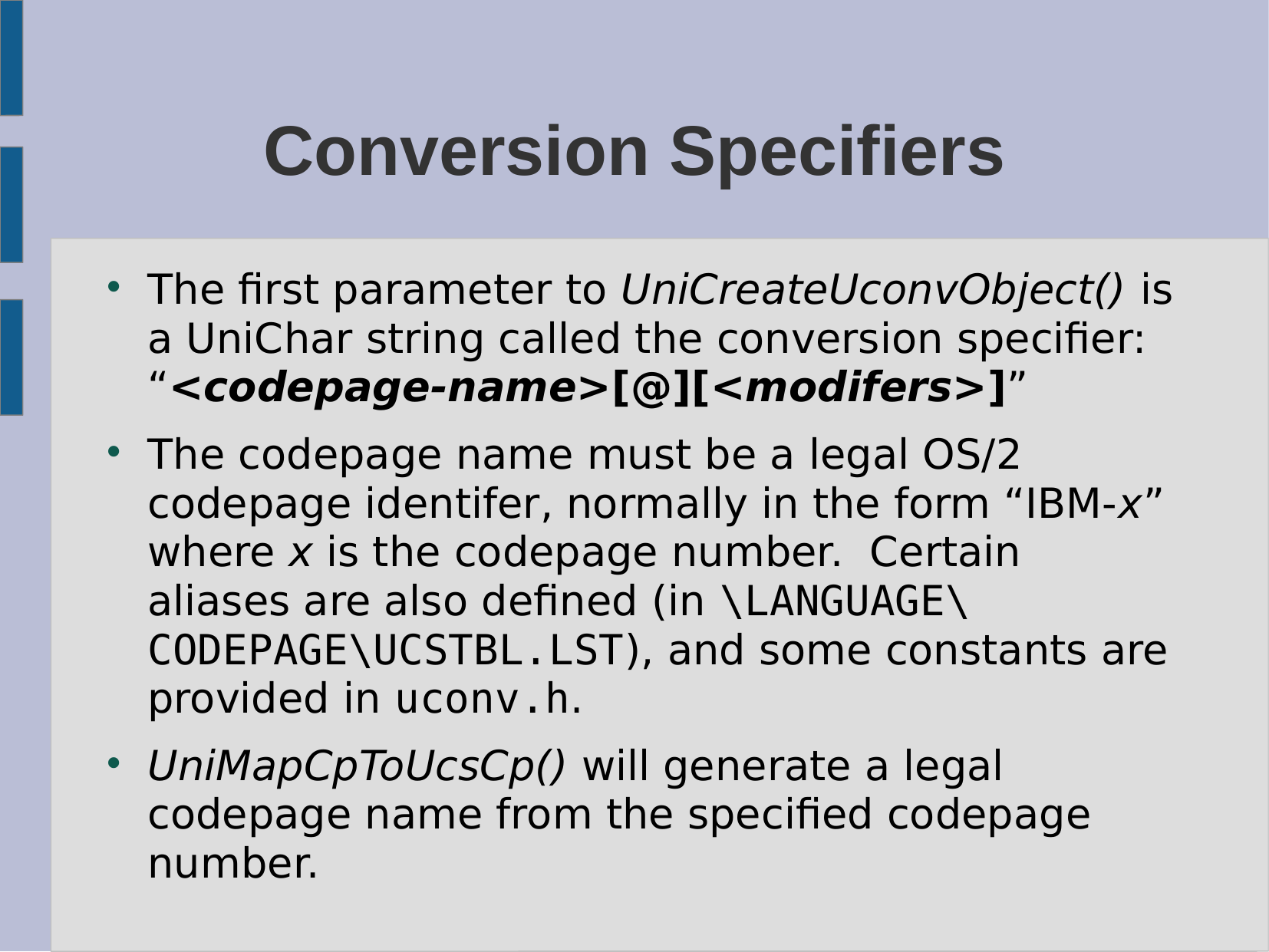

# Conversion Specifiers
The first parameter to UniCreateUconvObject() is a UniChar string called the conversion specifier: “<codepage-name>[@][<modifers>]”
The codepage name must be a legal OS/2 codepage identifer, normally in the form “IBM-x” where x is the codepage number.  Certain aliases are also defined (in \LANGUAGE\CODEPAGE\UCSTBL.LST), and some constants are provided in uconv.h.
UniMapCpToUcsCp() will generate a legal codepage name from the specified codepage number.